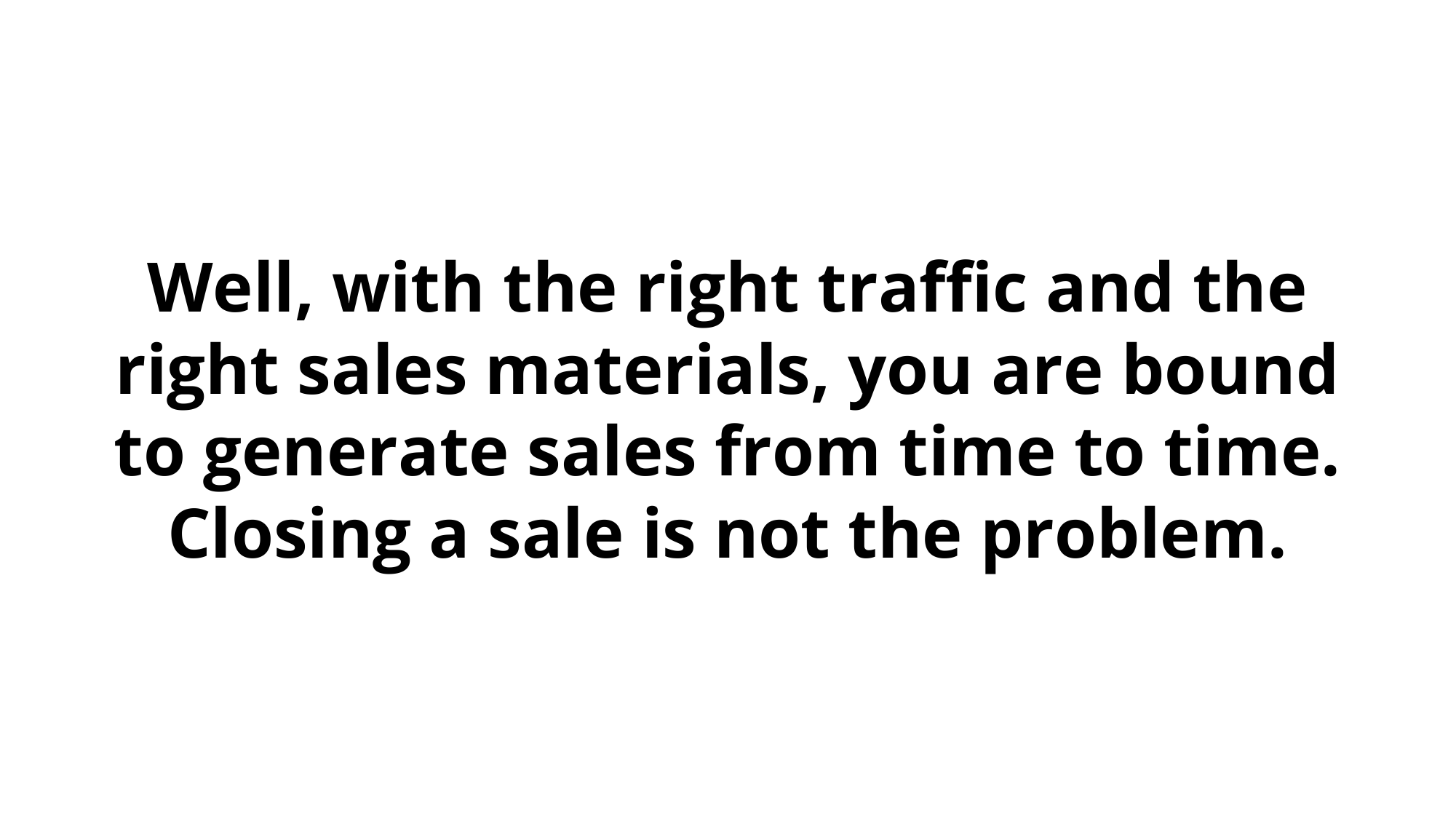

Well, with the right traffic and the right sales materials, you are bound to generate sales from time to time. Closing a sale is not the problem.